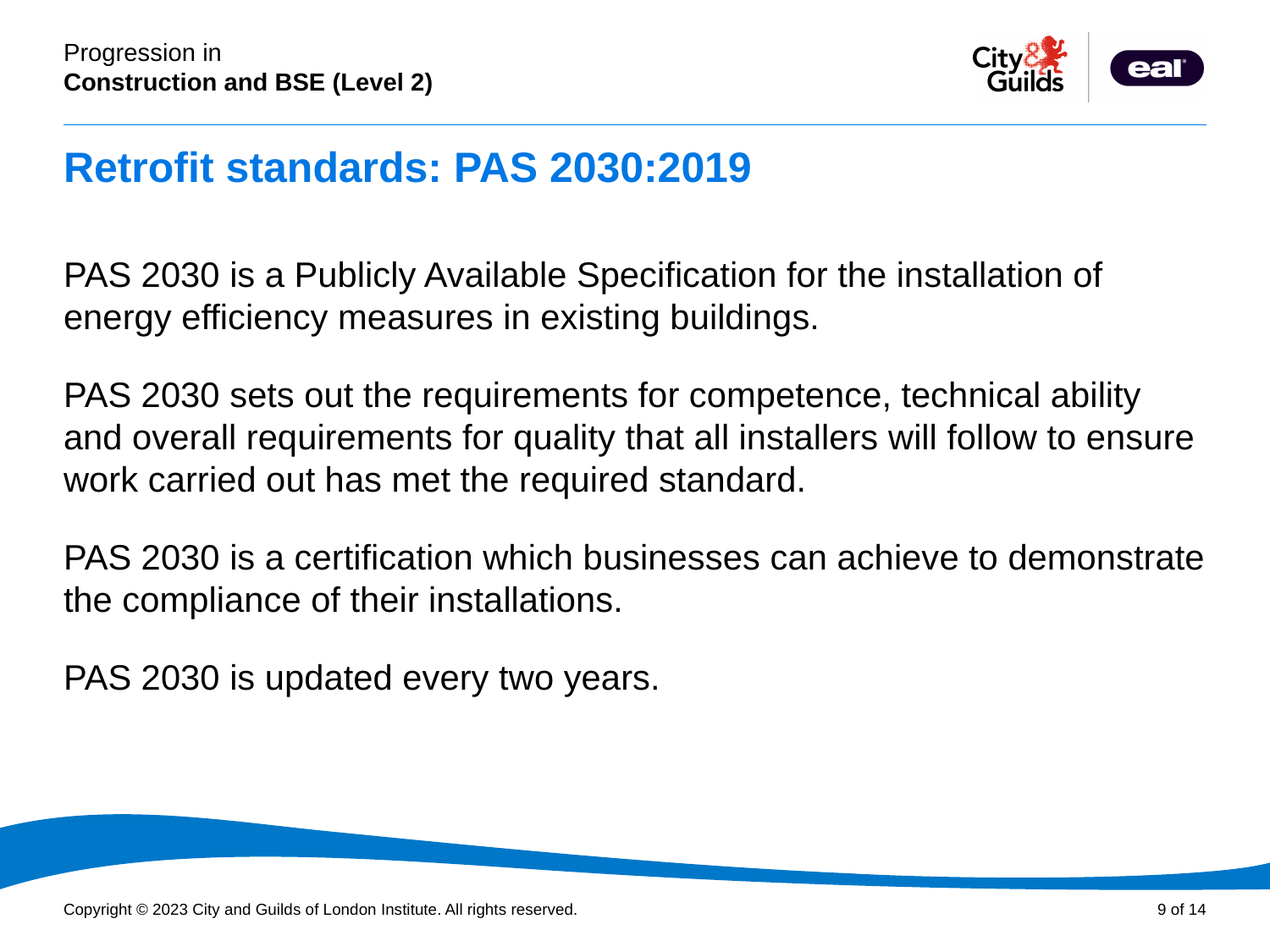

# Retrofit standards: PAS 2030:2019
PAS 2030 is a Publicly Available Specification for the installation of energy efficiency measures in existing buildings.
PAS 2030 sets out the requirements for competence, technical ability and overall requirements for quality that all installers will follow to ensure work carried out has met the required standard.
PAS 2030 is a certification which businesses can achieve to demonstrate the compliance of their installations.
PAS 2030 is updated every two years.